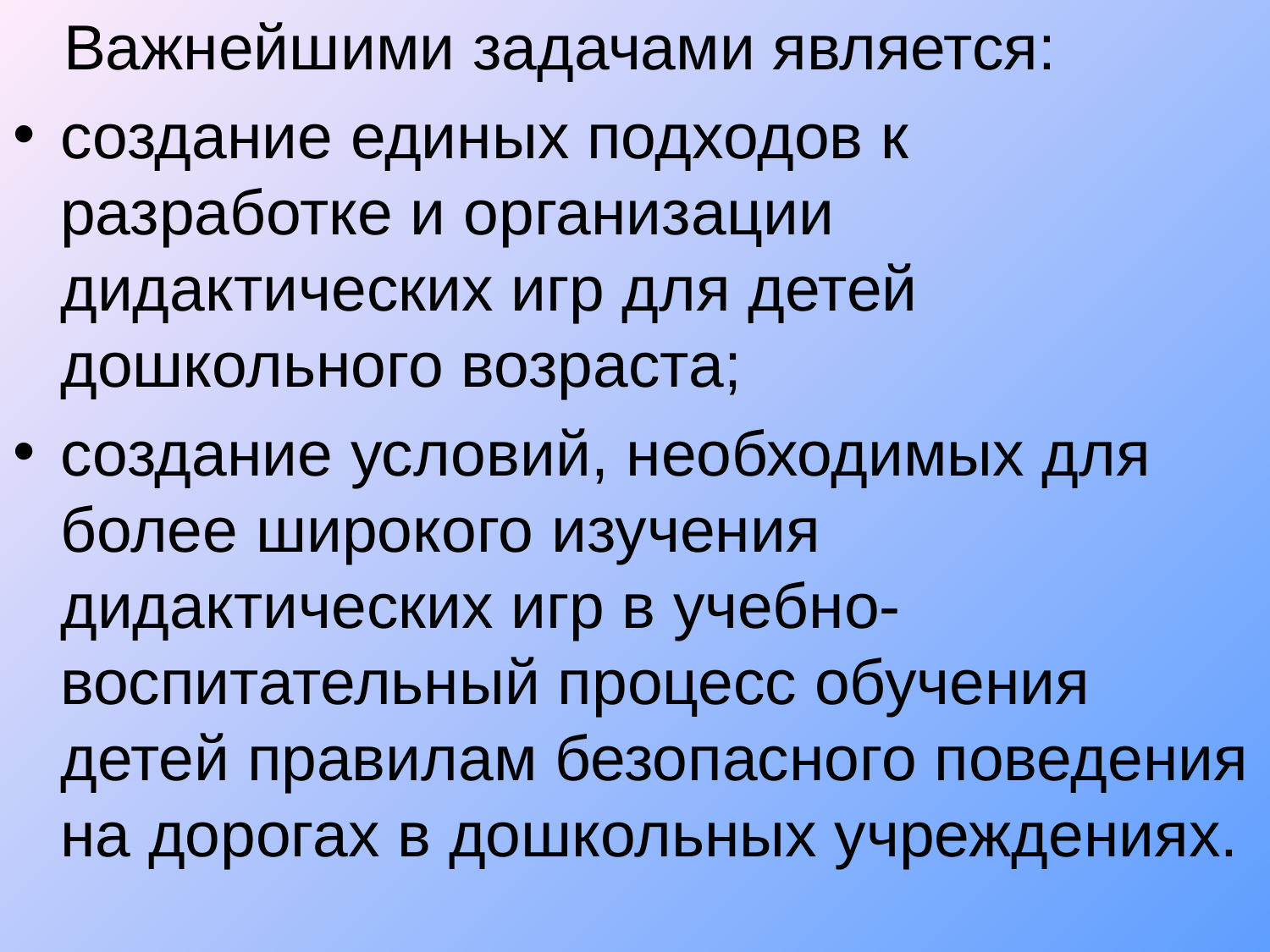

Важнейшими задачами является:
создание единых подходов к разработке и организации дидактических игр для детей дошкольного возраста;
создание условий, необходимых для более широкого изучения дидактических игр в учебно-воспитательный процесс обучения детей правилам безопасного поведения на дорогах в дошкольных учреждениях.